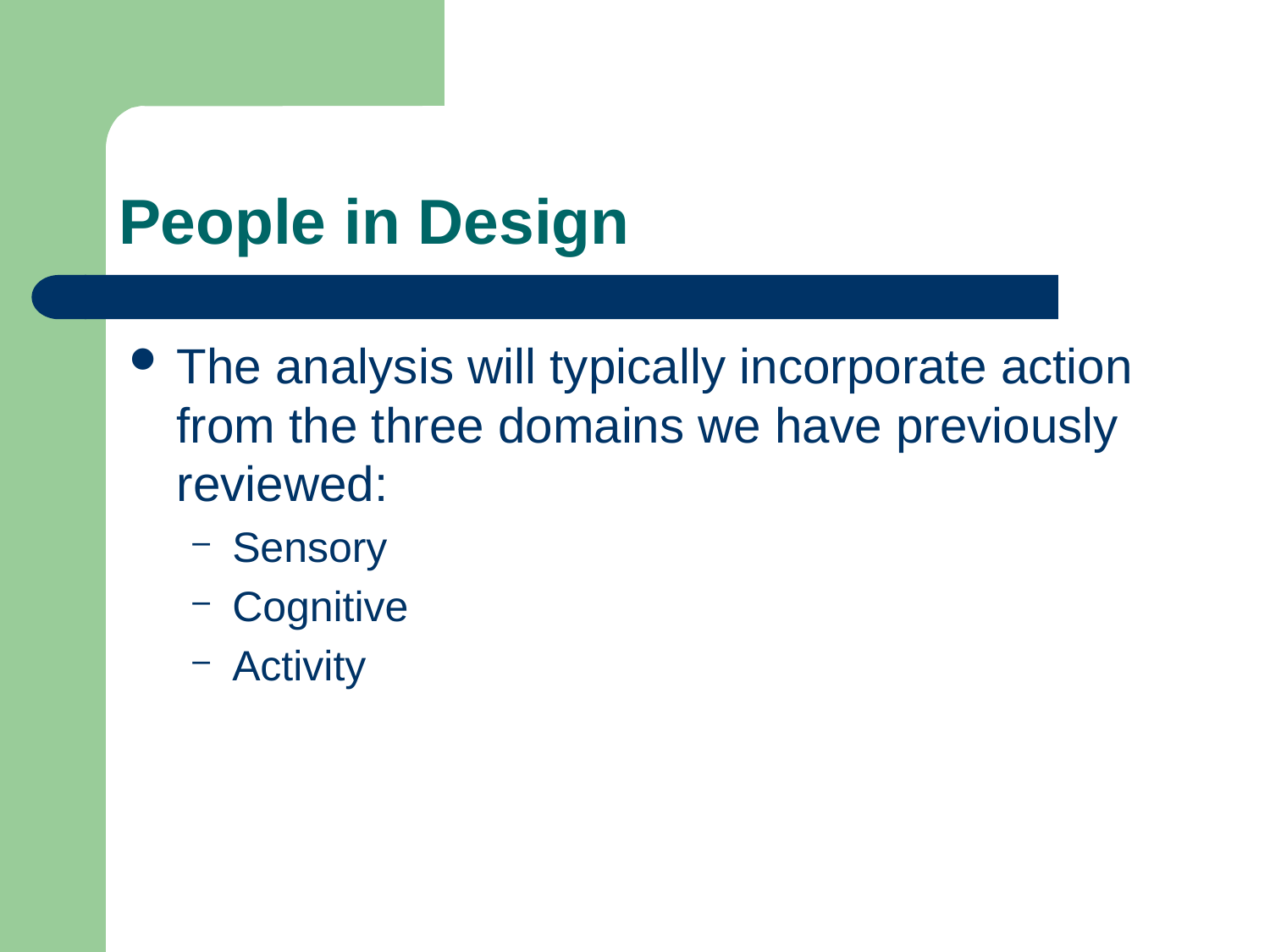

# People in Design
The analysis will typically incorporate action from the three domains we have previously reviewed:
Sensory
Cognitive
Activity